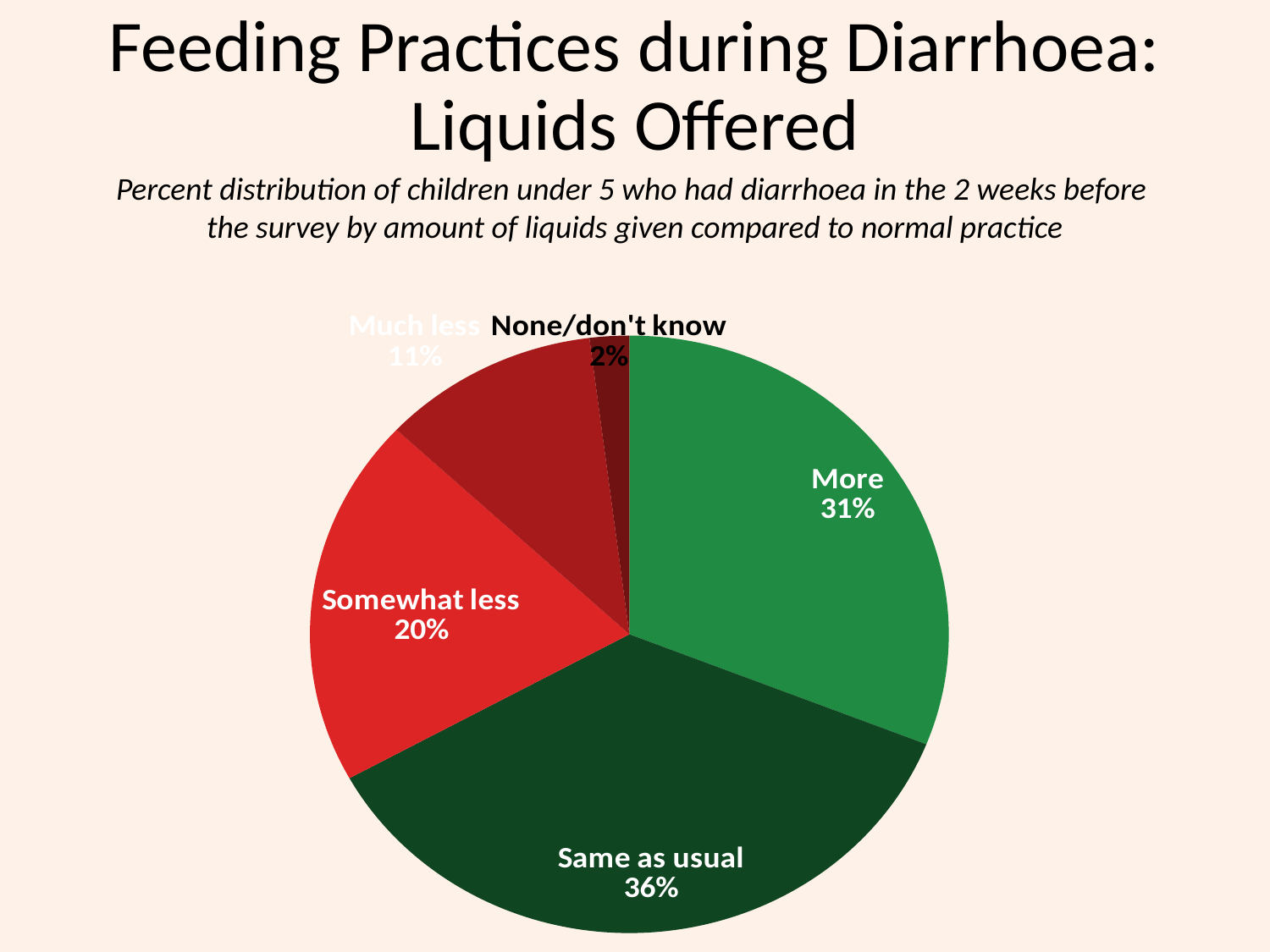

# Feeding Practices during Diarrhoea: Liquids Offered
Percent distribution of children under 5 who had diarrhoea in the 2 weeks before
the survey by amount of liquids given compared to normal practice

### Chart

| Category | Series 1 |
|---|---|
| More | 31.0 |
| Same as usual | 36.0 |
| Somewhat less | 20.0 |
| Much less | 11.0 |
| None/don't know | 2.0 |